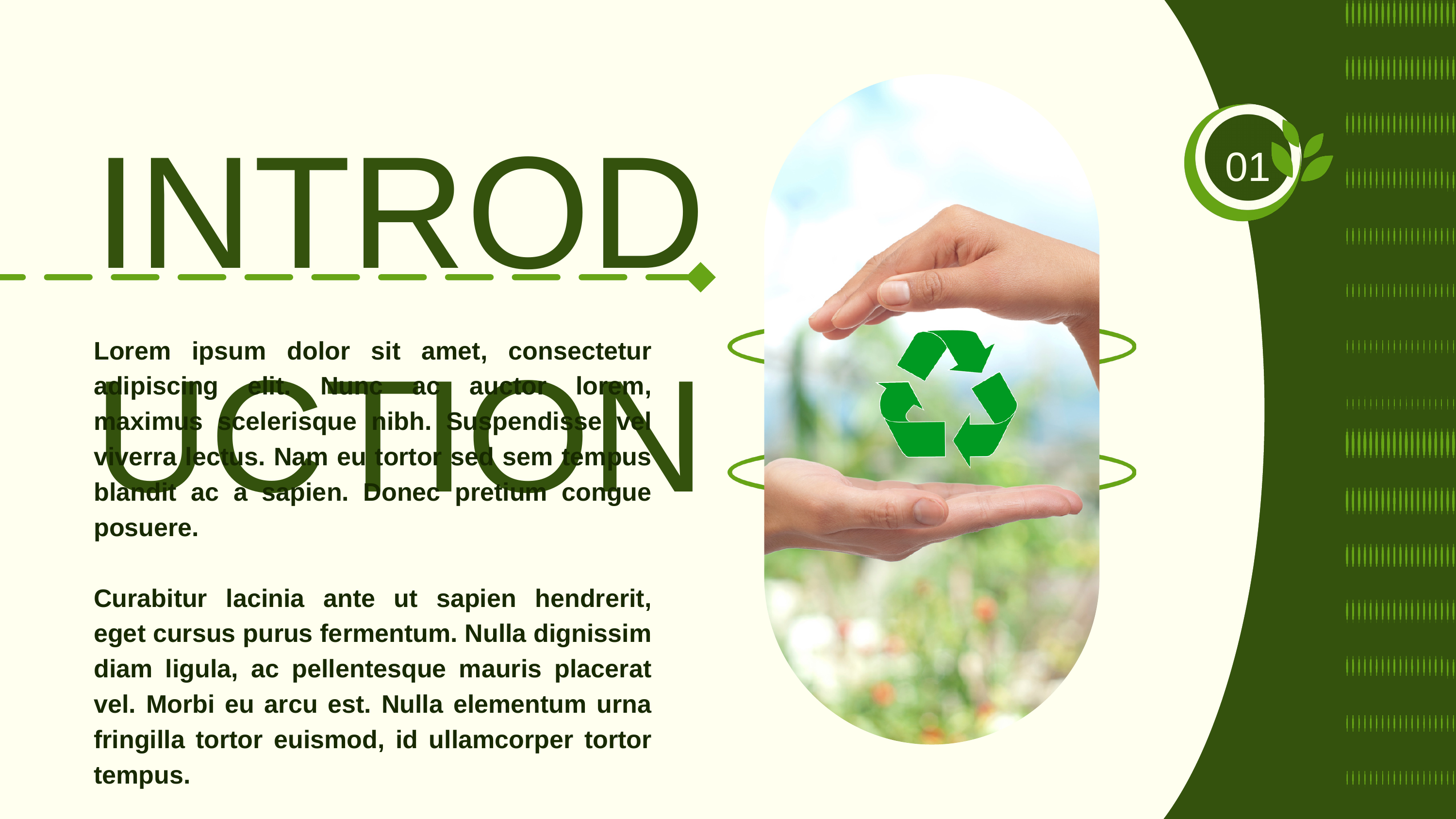

INTRODUCTION

01

Lorem ipsum dolor sit amet, consectetur adipiscing elit. Nunc ac auctor lorem, maximus scelerisque nibh. Suspendisse vel viverra lectus. Nam eu tortor sed sem tempus blandit ac a sapien. Donec pretium congue posuere.

Curabitur lacinia ante ut sapien hendrerit, eget cursus purus fermentum. Nulla dignissim diam ligula, ac pellentesque mauris placerat vel. Morbi eu arcu est. Nulla elementum urna fringilla tortor euismod, id ullamcorper tortor tempus.